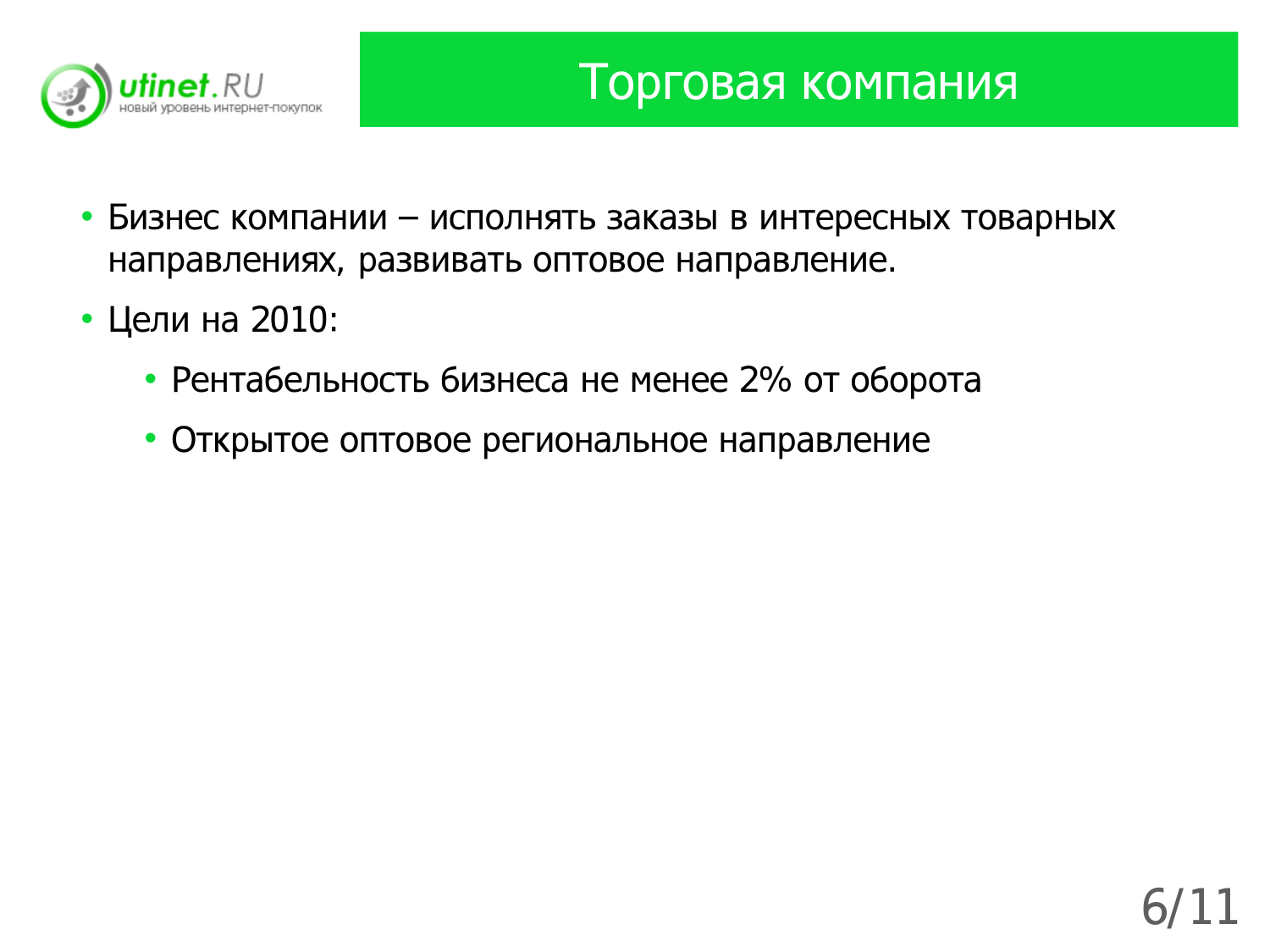

# Торговая компания
Бизнес компании – исполнять заказы в интересных товарных направлениях, развивать оптовое направление.
Цели на 2010:
Рентабельность бизнеса не менее 2% от оборота
Открытое оптовое региональное направление
6/11